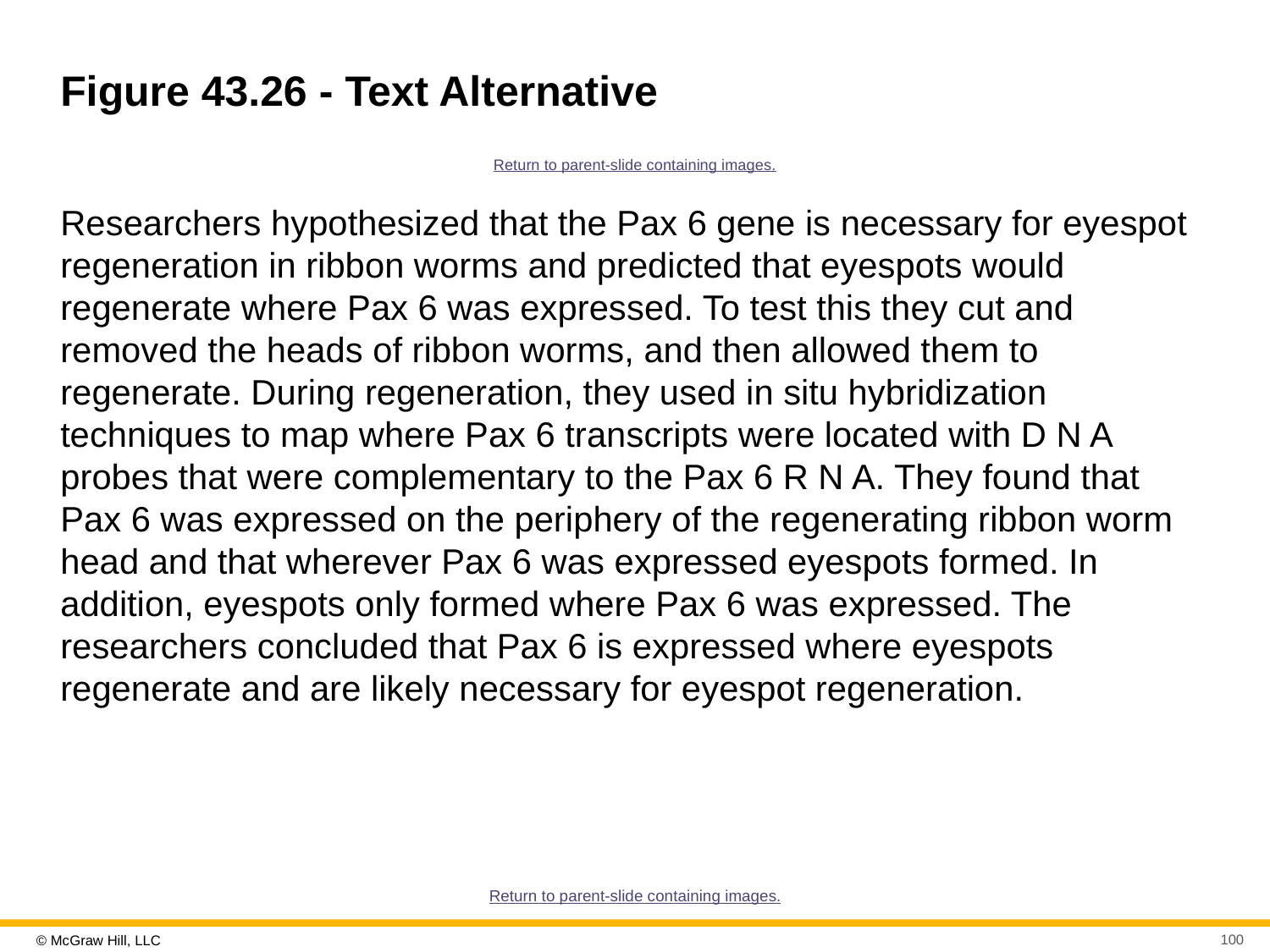

# Figure 43.26 - Text Alternative
Return to parent-slide containing images.
Researchers hypothesized that the Pax 6 gene is necessary for eyespot regeneration in ribbon worms and predicted that eyespots would regenerate where Pax 6 was expressed. To test this they cut and removed the heads of ribbon worms, and then allowed them to regenerate. During regeneration, they used in situ hybridization techniques to map where Pax 6 transcripts were located with D N A probes that were complementary to the Pax 6 R N A. They found that Pax 6 was expressed on the periphery of the regenerating ribbon worm head and that wherever Pax 6 was expressed eyespots formed. In addition, eyespots only formed where Pax 6 was expressed. The researchers concluded that Pax 6 is expressed where eyespots regenerate and are likely necessary for eyespot regeneration.
Return to parent-slide containing images.
100